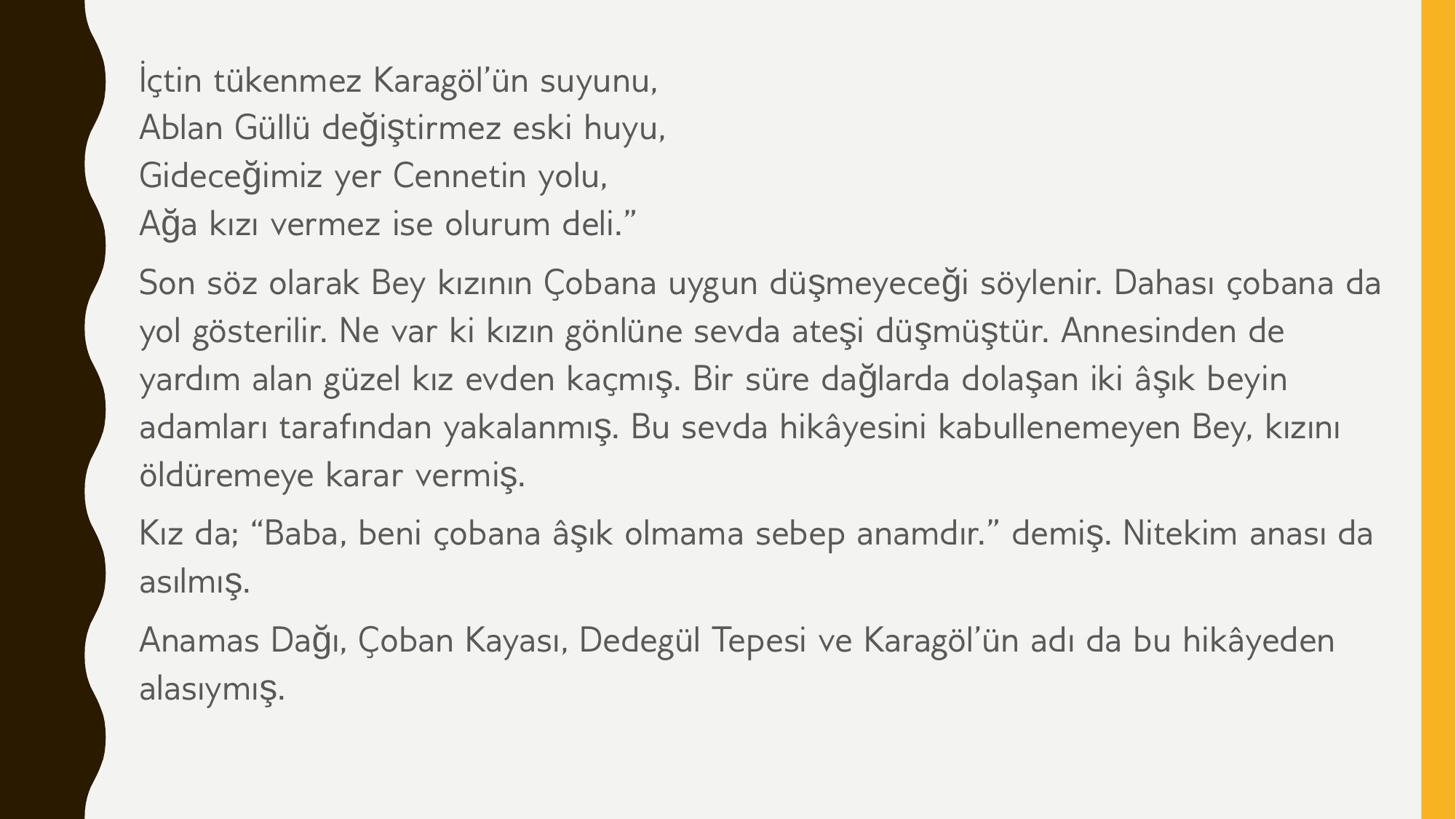

İçtin tükenmez Karagöl’ün suyunu,
Ablan Güllü değiştirmez eski huyu,
Gideceğimiz yer Cennetin yolu,
Ağa kızı vermez ise olurum deli.”
Son söz olarak Bey kızının Çobana uygun düşmeyeceği söylenir. Dahası çobana da yol gösterilir. Ne var ki kızın gönlüne sevda ateşi düşmüştür. Annesinden de yardım alan güzel kız evden kaçmış. Bir süre dağlarda dolaşan iki âşık beyin adamları tarafından yakalanmış. Bu sevda hikâyesini kabullenemeyen Bey, kızını öldüremeye karar vermiş.
Kız da; “Baba, beni çobana âşık olmama sebep anamdır.” demiş. Nitekim anası da asılmış.
Anamas Dağı, Çoban Kayası, Dedegül Tepesi ve Karagöl’ün adı da bu hikâyeden alasıymış.